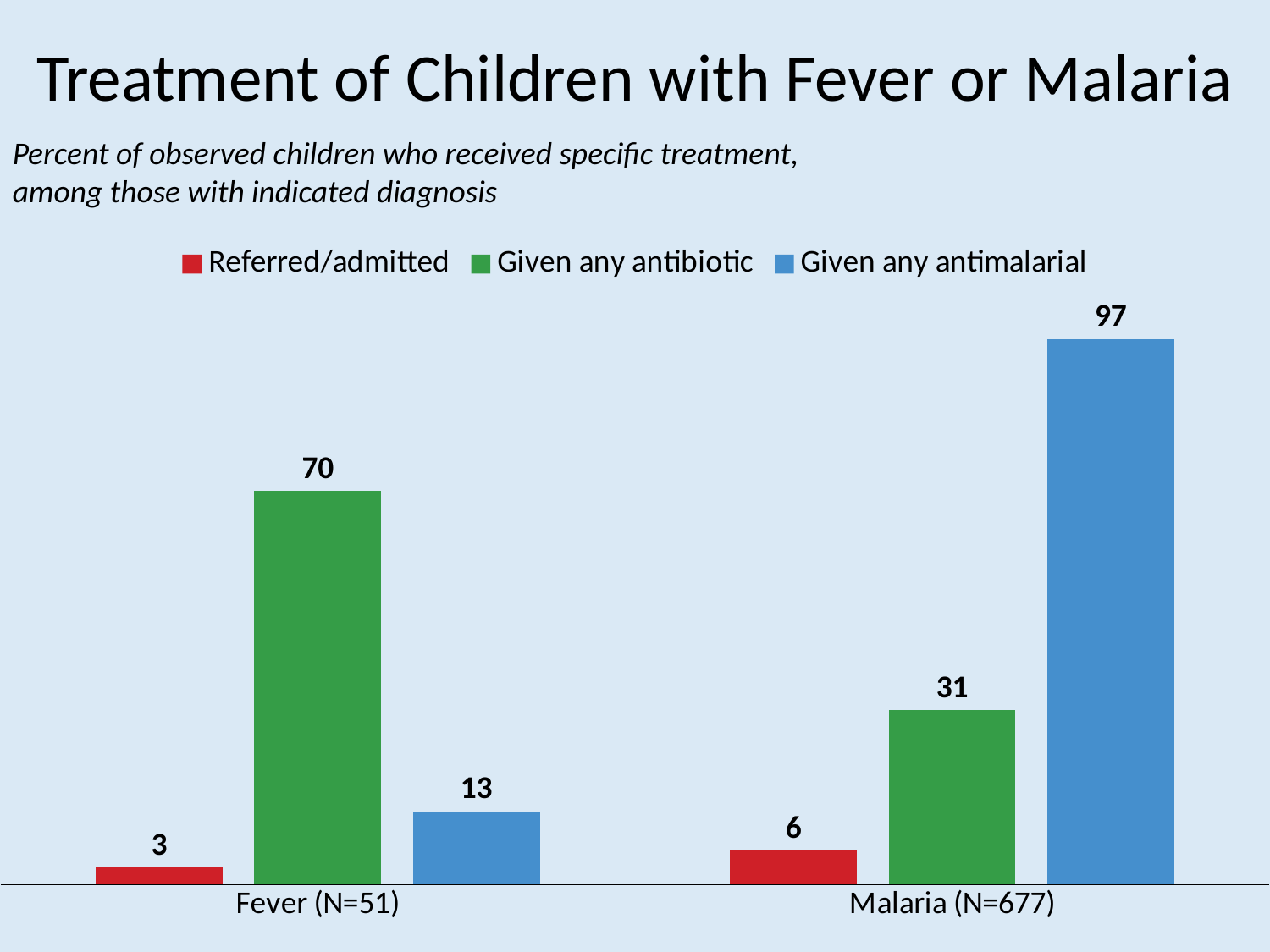

# Treatment of Children with Fever or Malaria
Percent of observed children who received specific treatment, among those with indicated diagnosis

### Chart

| Category | Referred/admitted | Given any antibiotic | Given any antimalarial |
|---|---|---|---|
| Fever (N=51) | 3.0 | 70.0 | 13.0 |
| Malaria (N=677) | 6.0 | 31.0 | 97.0 |